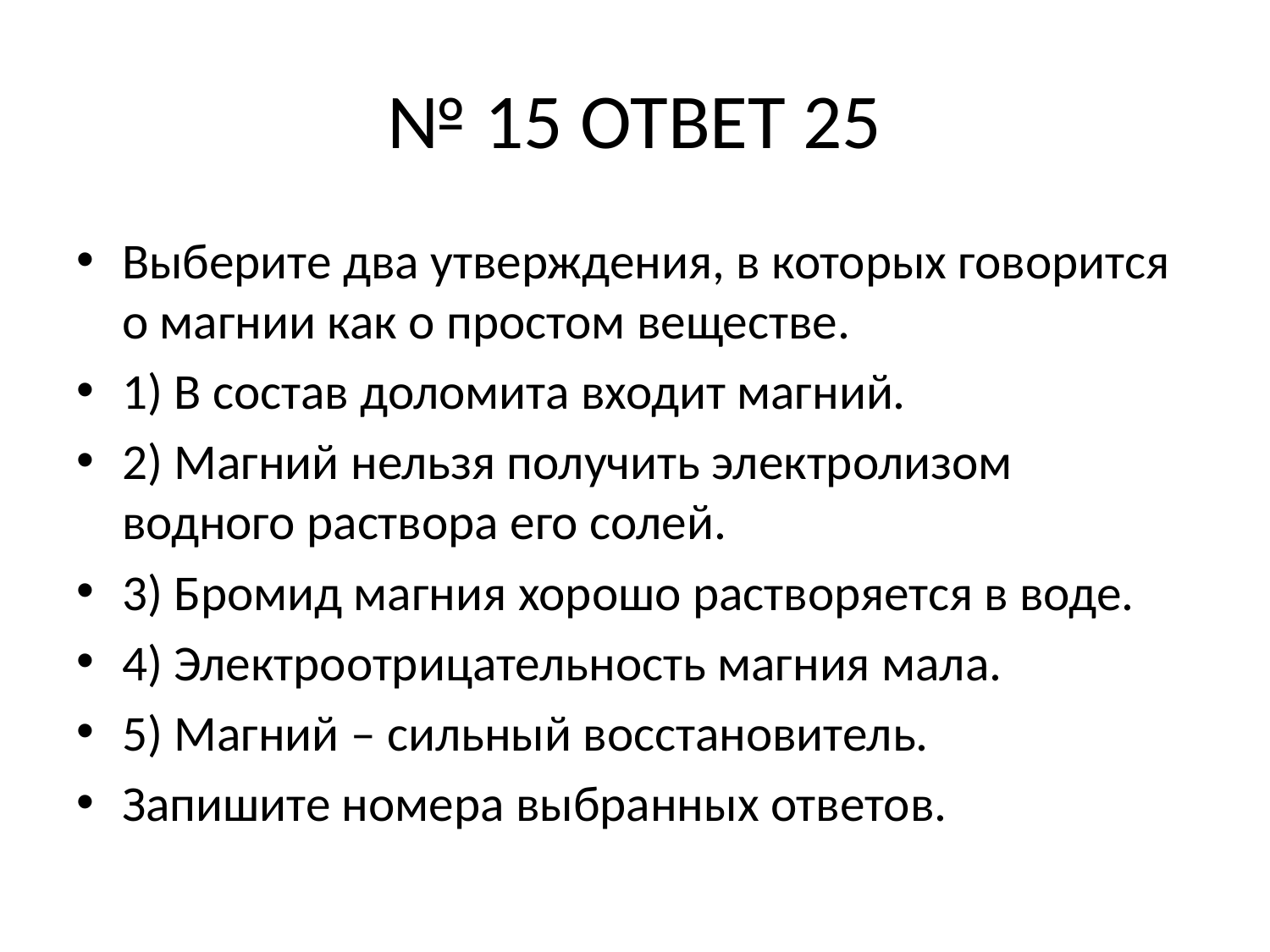

# № 15 ОТВЕТ 25
Выберите два утверждения, в которых говорится о магнии как о простом веществе.
1) В состав доломита входит магний.
2) Магний нельзя получить электролизом водного раствора его солей.
3) Бромид магния хорошо растворяется в воде.
4) Электроотрицательность магния мала.
5) Магний – сильный восстановитель.
Запишите номера выбранных ответов.